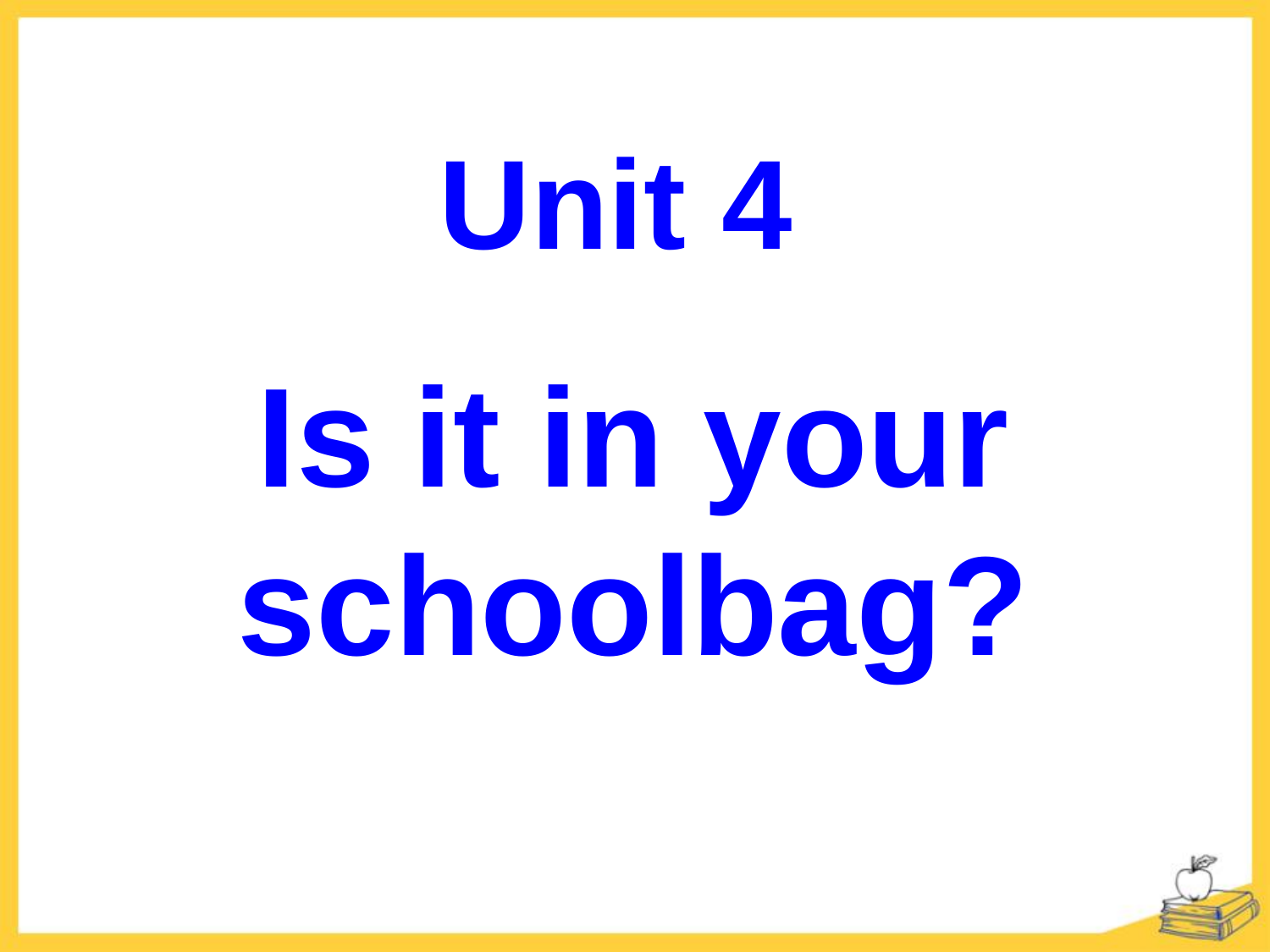

Unit 4
Is it in your schoolbag?